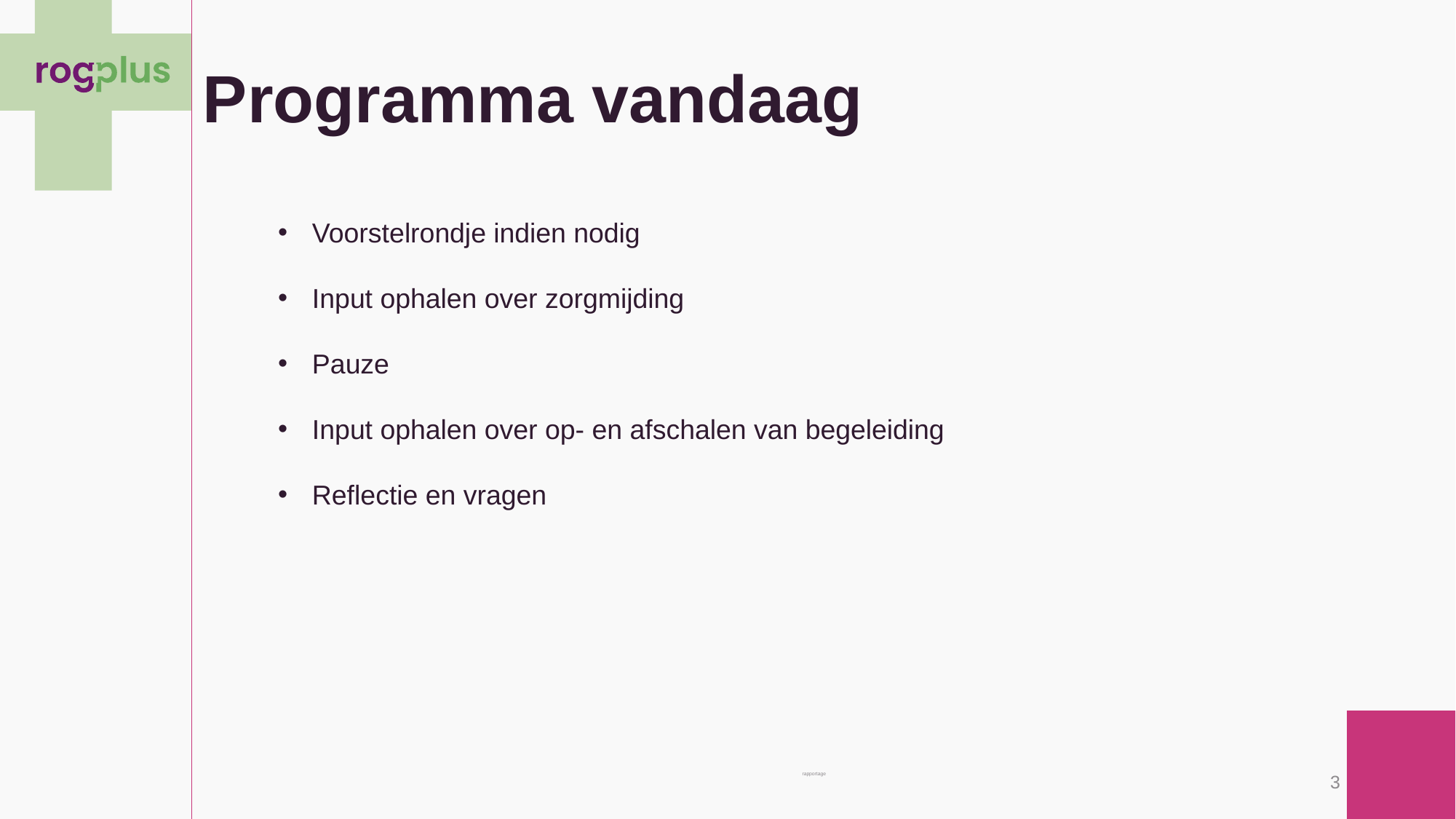

# Programma vandaag
Voorstelrondje indien nodig

Input ophalen over zorgmijding

Pauze

Input ophalen over op- en afschalen van begeleiding

Reflectie en vragen
rapportage
3